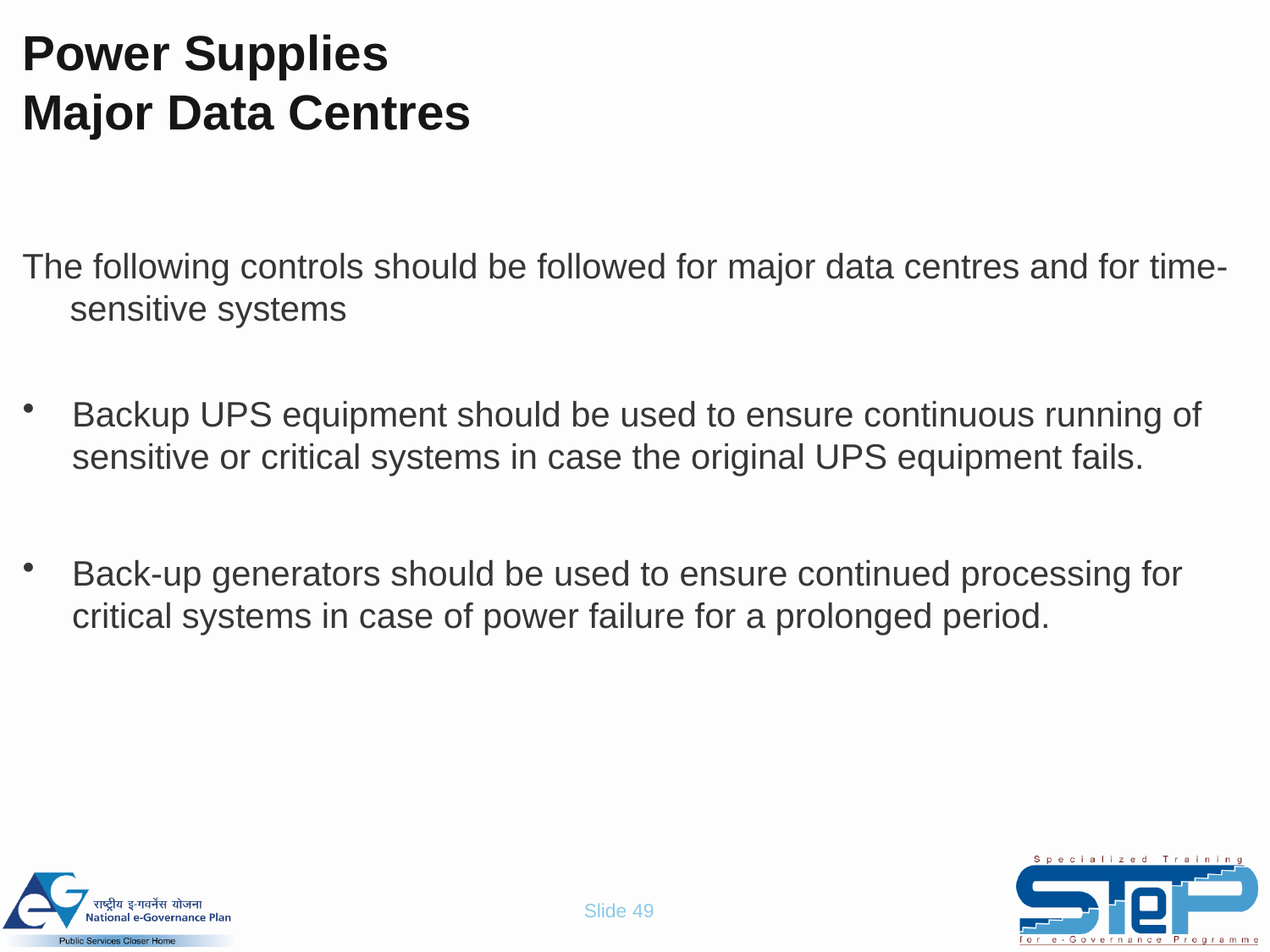

# Power Supplies Major Data Centres
The following controls should be followed for major data centres and for time-sensitive systems

Backup UPS equipment should be used to ensure continuous running of sensitive or critical systems in case the original UPS equipment fails.

Back-up generators should be used to ensure continued processing for critical systems in case of power failure for a prolonged period.